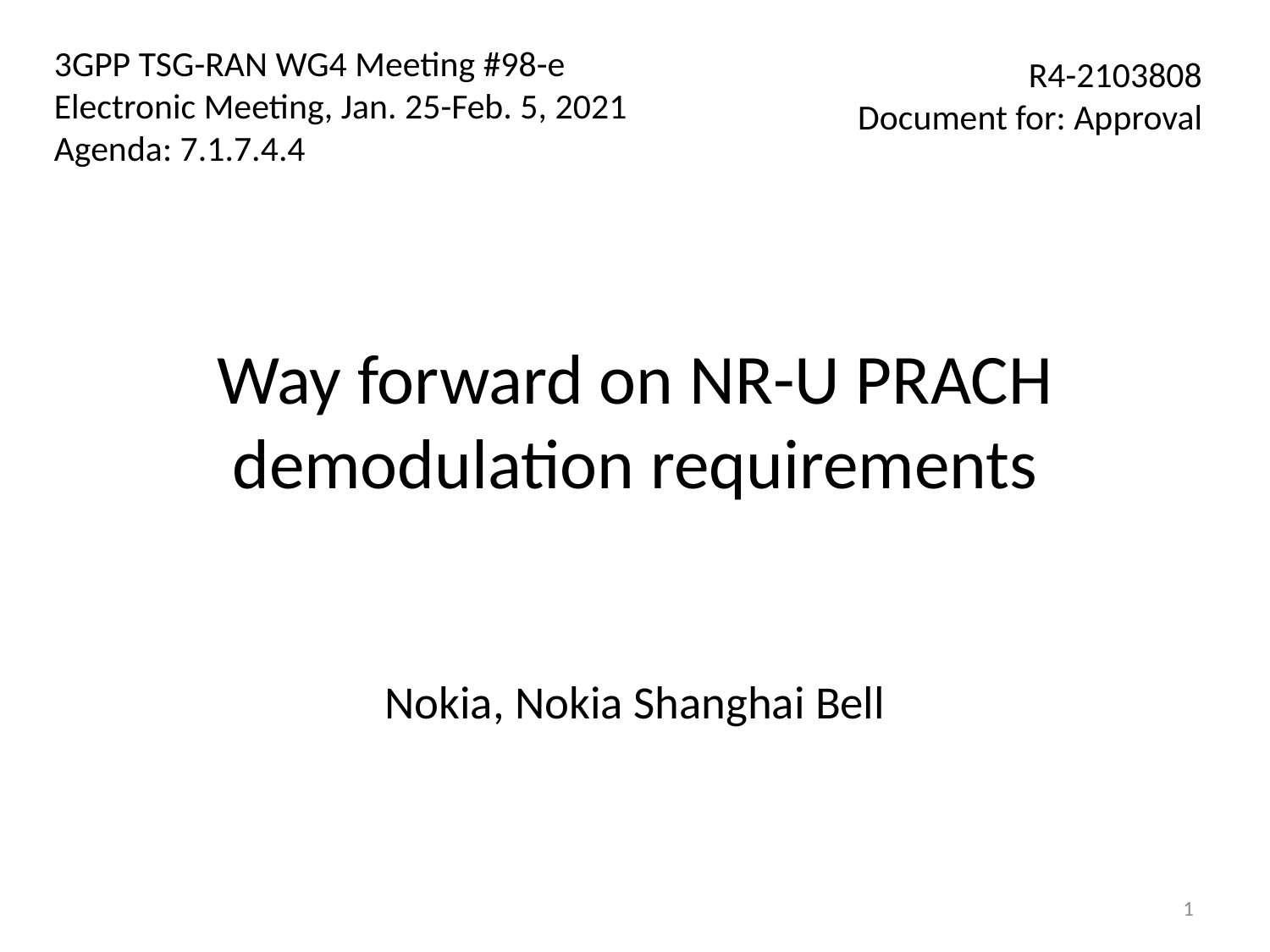

3GPP TSG-RAN WG4 Meeting #98-e
Electronic Meeting, Jan. 25-Feb. 5, 2021
Agenda: 7.1.7.4.4
R4-2103808
Document for: Approval
# Way forward on NR-U PRACH demodulation requirements
Nokia, Nokia Shanghai Bell
1